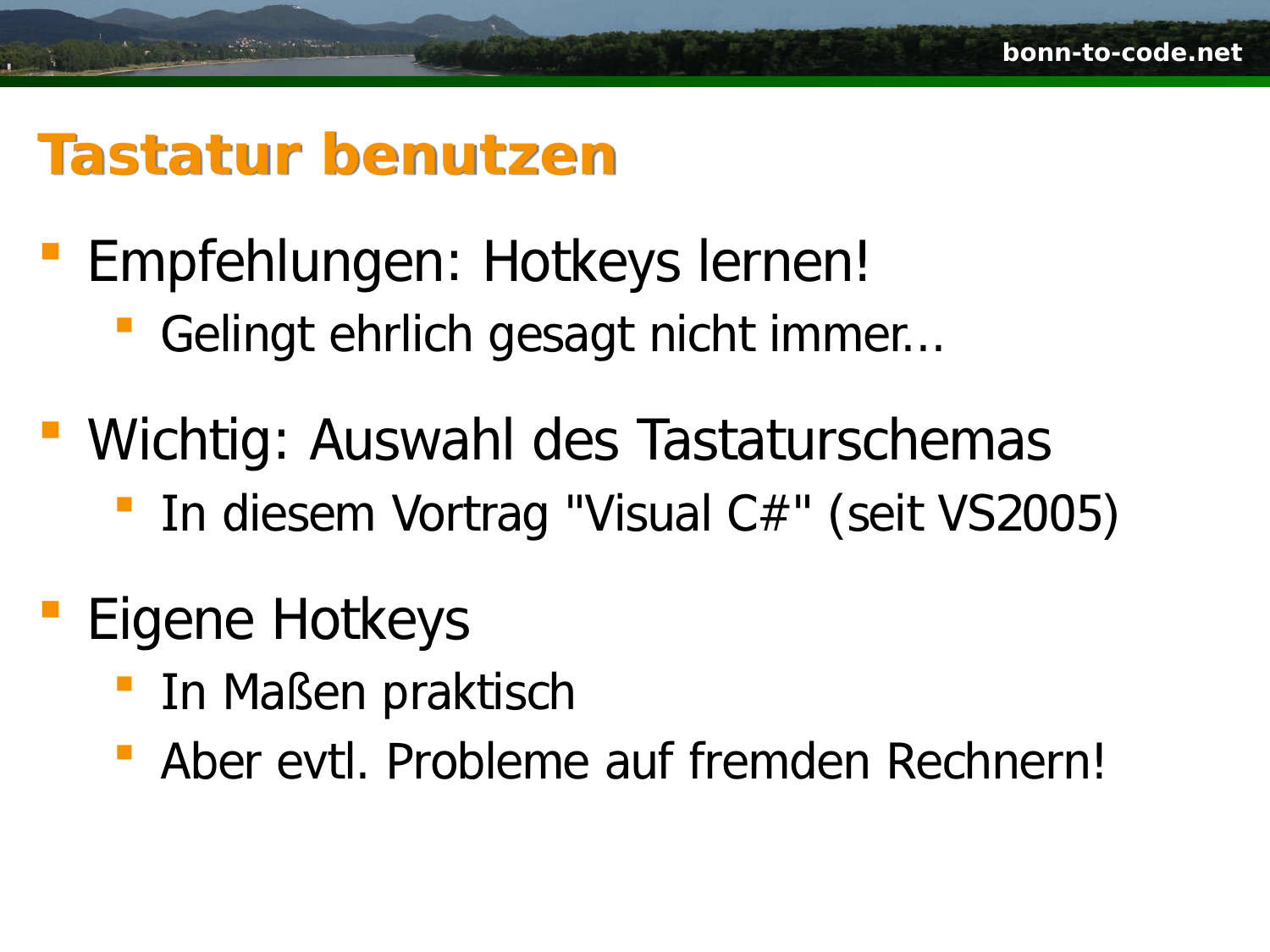

# Tastatur benutzen
Empfehlungen: Hotkeys lernen!
Gelingt ehrlich gesagt nicht immer...
Wichtig: Auswahl des Tastaturschemas
In diesem Vortrag "Visual C#" (seit VS2005)
Eigene Hotkeys
In Maßen praktisch
Aber evtl. Probleme auf fremden Rechnern!